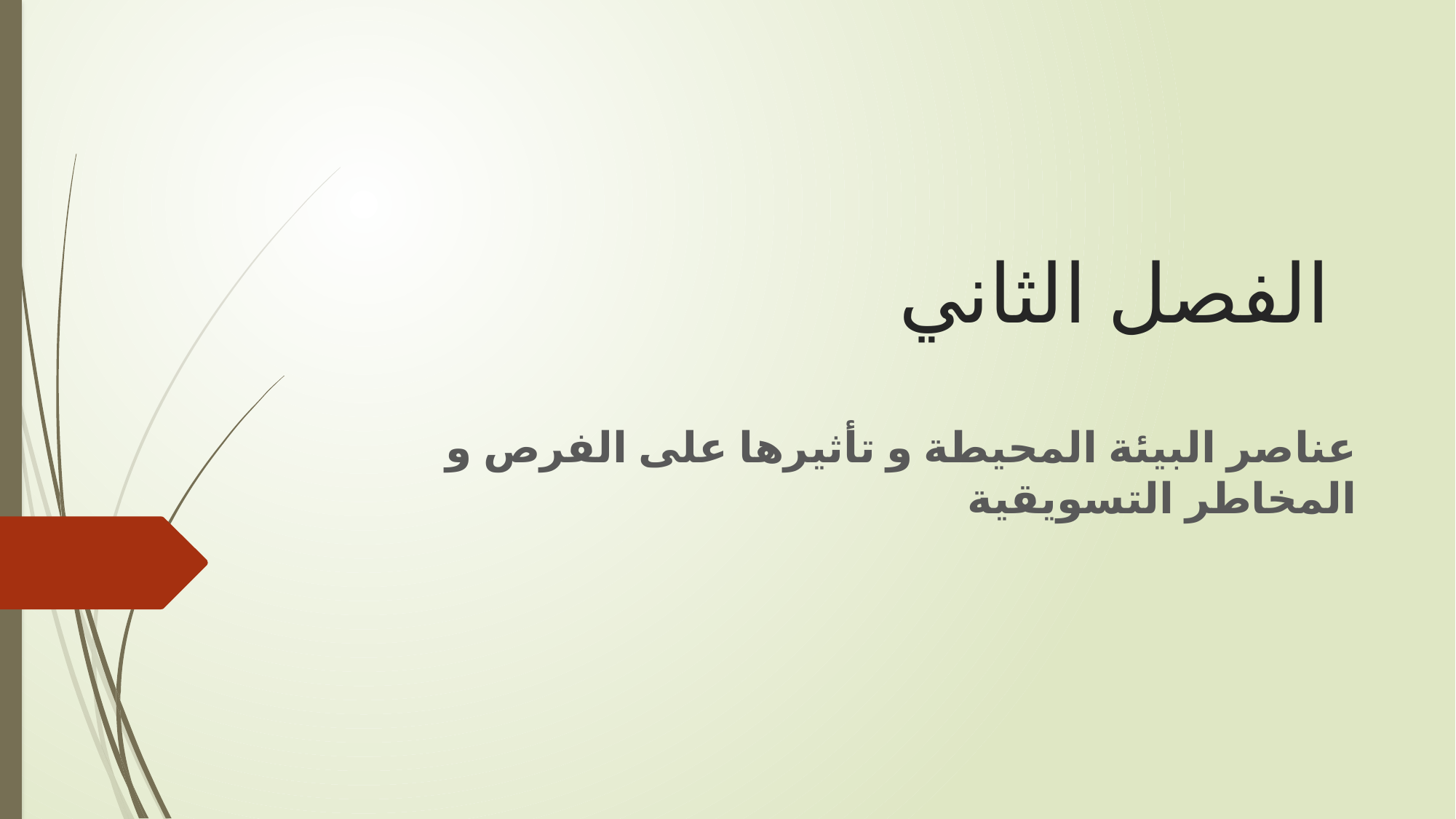

# الفصل الثاني
عناصر البيئة المحيطة و تأثيرها على الفرص و المخاطر التسويقية